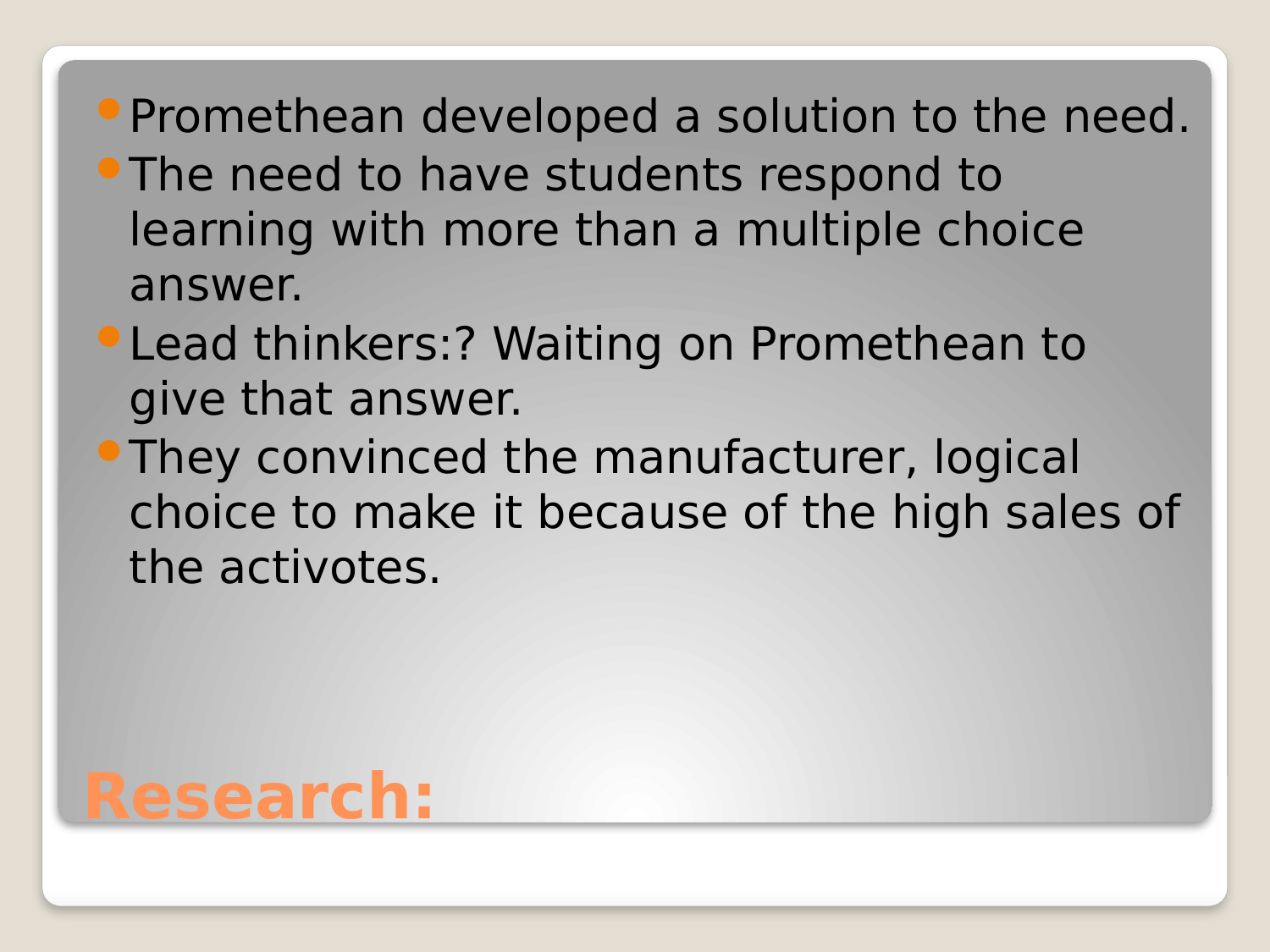

Promethean developed a solution to the need.
The need to have students respond to learning with more than a multiple choice answer.
Lead thinkers:? Waiting on Promethean to give that answer.
They convinced the manufacturer, logical choice to make it because of the high sales of the activotes.

# Research: